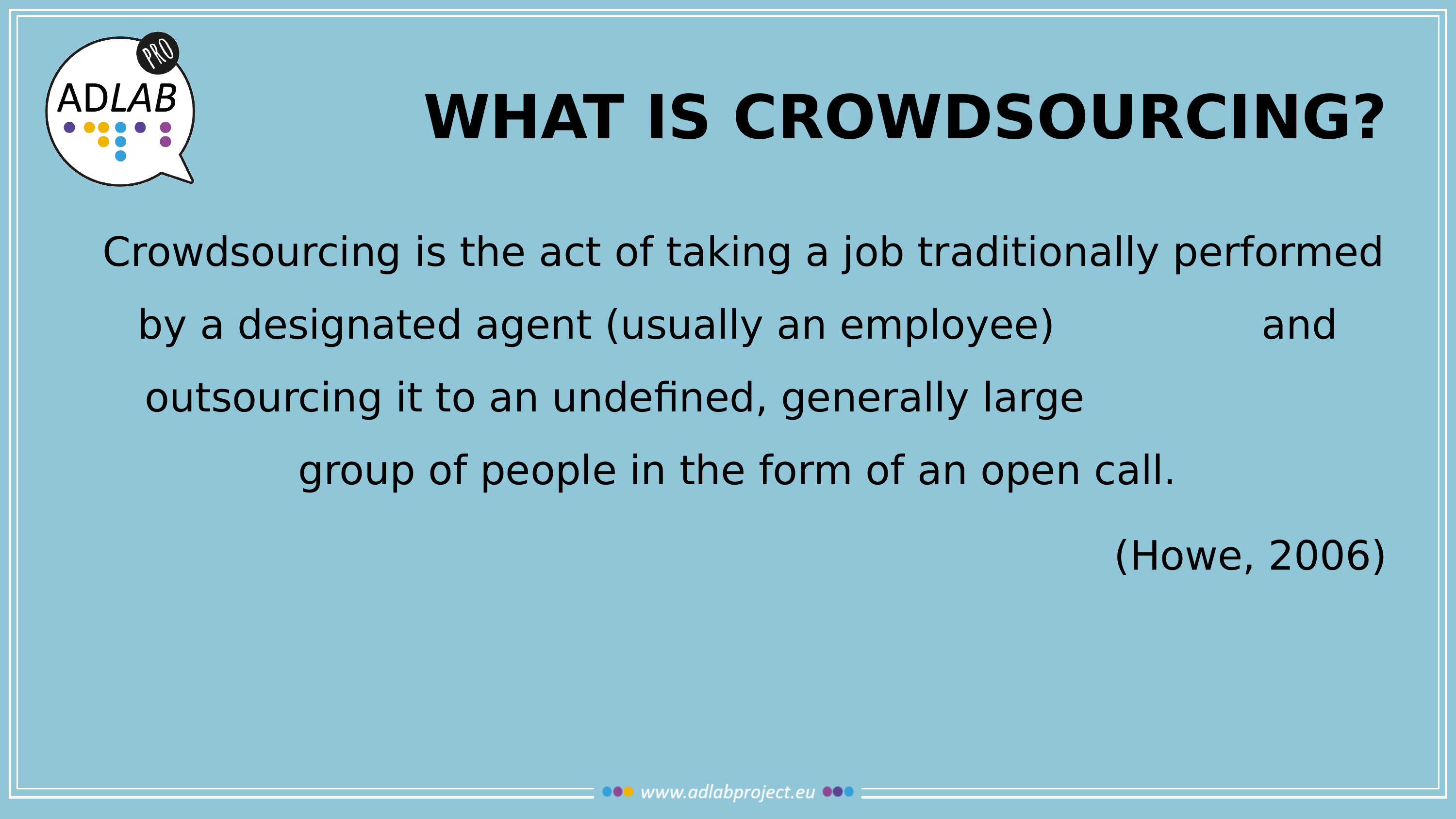

# What is crowDsourcing?
 Crowdsourcing is the act of taking a job traditionally performed by a designated agent (usually an employee)                and outsourcing it to an undefined, generally large                    group of people in the form of an open call.
(Howe, 2006)